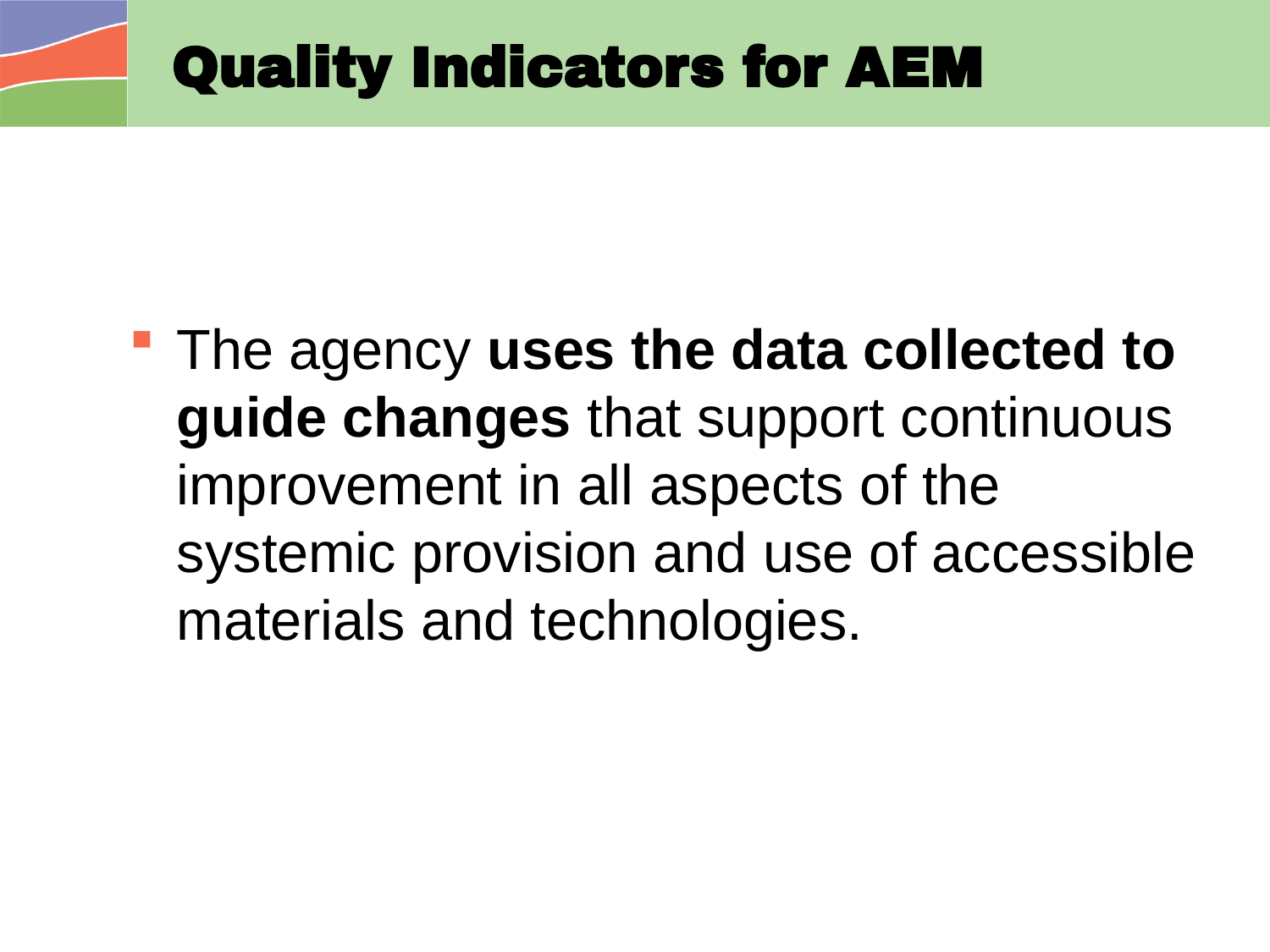

# Quality Indicators for AEM
The agency uses the data collected to guide changes that support continuous improvement in all aspects of the systemic provision and use of accessible materials and technologies.